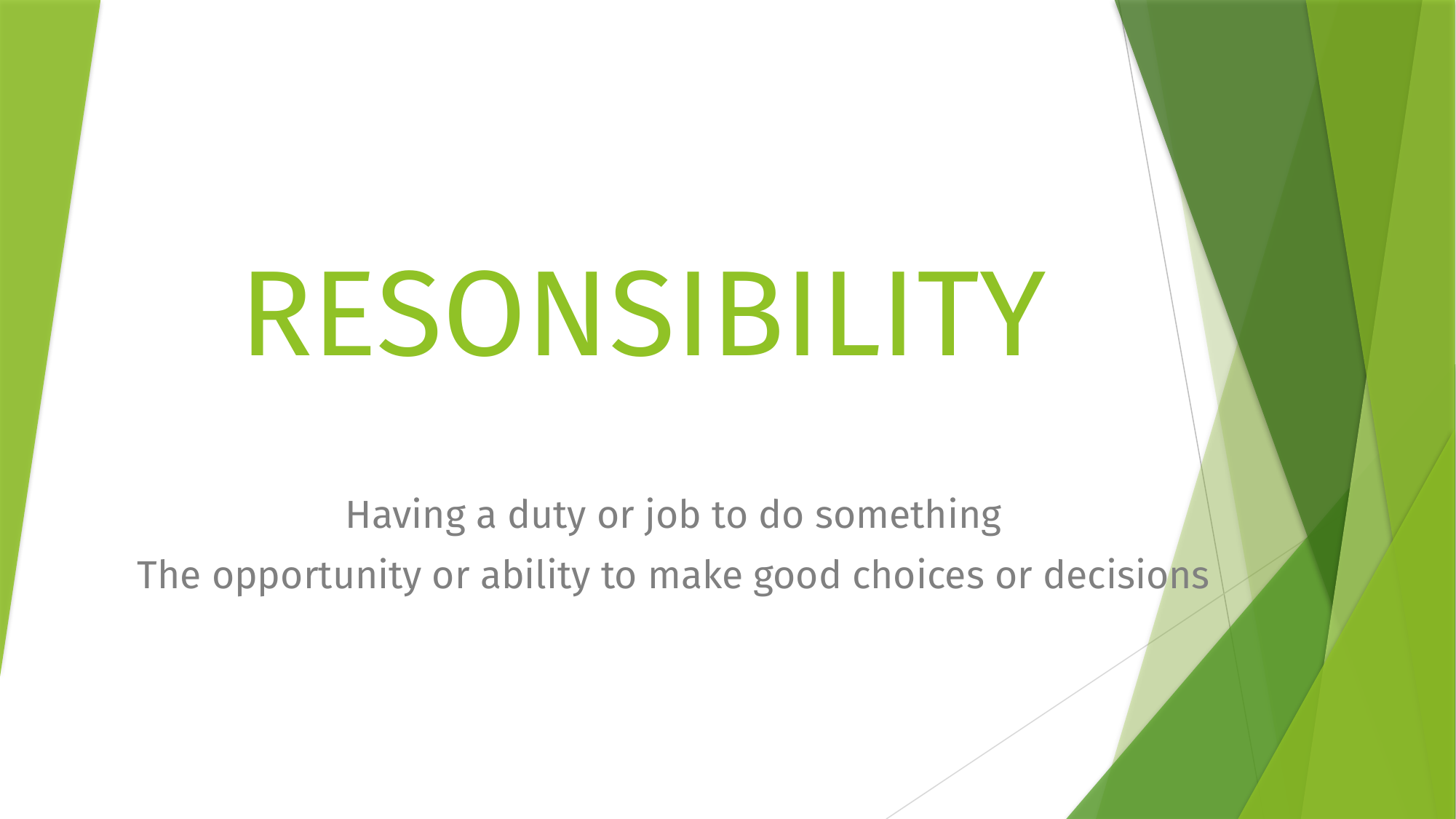

# RESONSIBILITY
Having a duty or job to do something
The opportunity or ability to make good choices or decisions